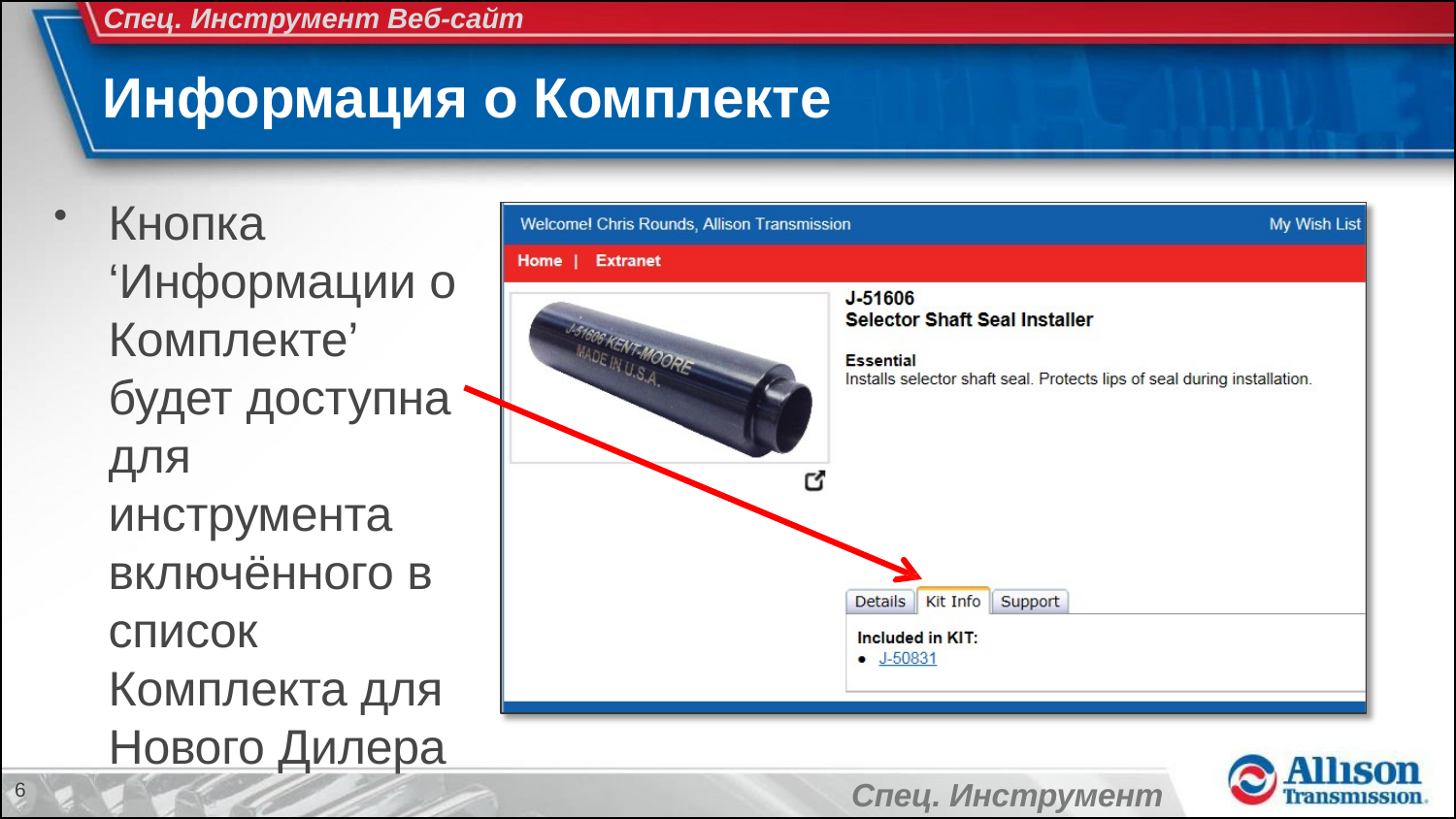

Спец. Инструмент Веб-сайт
# Информация о Комплекте
Кнопка ‘Информации о Комплекте’ будет доступна для инструмента включённого в список Комплекта для Нового Дилера

6
Спец. Инструмент